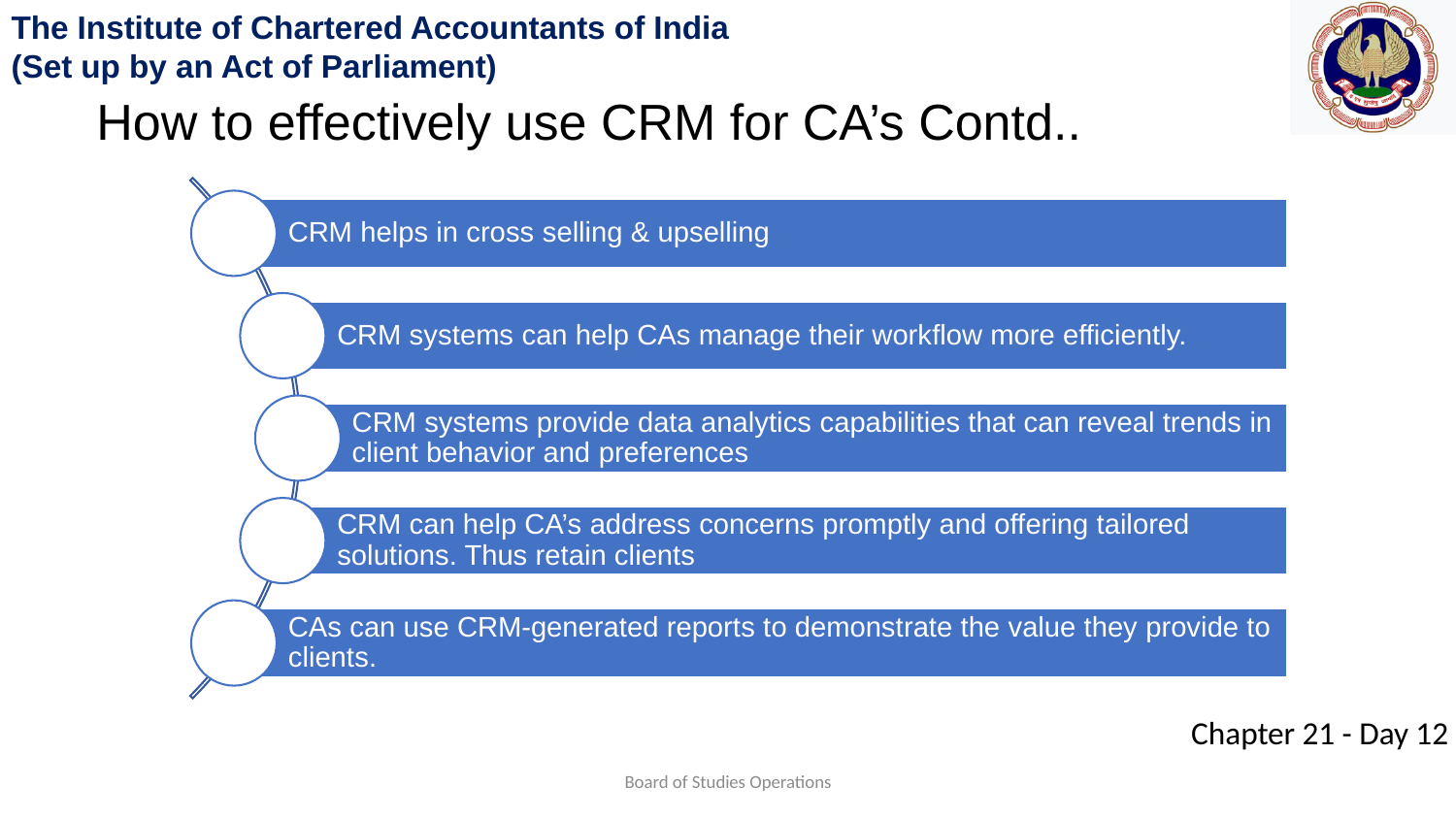

How to effectively use CRM for CA’s Contd..

CRM helps in cross selling & upselling
CRM systems can help CAs manage their workflow more efficiently.
CRM systems provide data analytics capabilities that can reveal trends in client behavior and preferences
CRM can help CA’s address concerns promptly and offering tailored solutions. Thus retain clients
CAs can use CRM-generated reports to demonstrate the value they provide to clients.
Board of Studies Operations